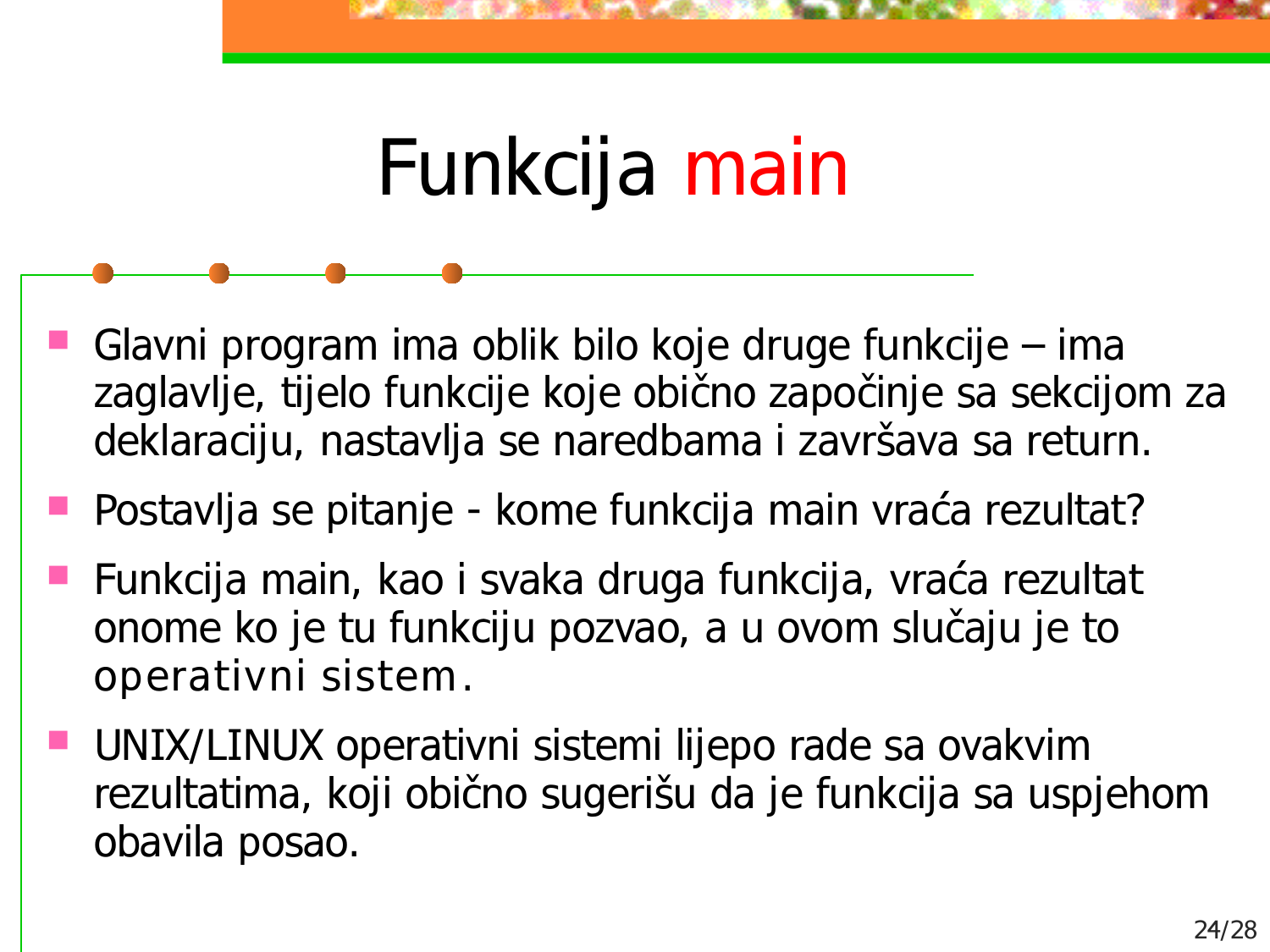

# Funkcija main
Glavni program ima oblik bilo koje druge funkcije – ima zaglavlje, tijelo funkcije koje obično započinje sa sekcijom za deklaraciju, nastavlja se naredbama i završava sa return.
Postavlja se pitanje - kome funkcija main vraća rezultat?
Funkcija main, kao i svaka druga funkcija, vraća rezultat onome ko je tu funkciju pozvao, a u ovom slučaju je to operativni sistem.
UNIX/LINUX operativni sistemi lijepo rade sa ovakvim rezultatima, koji obično sugerišu da je funkcija sa uspjehom obavila posao.
24/28